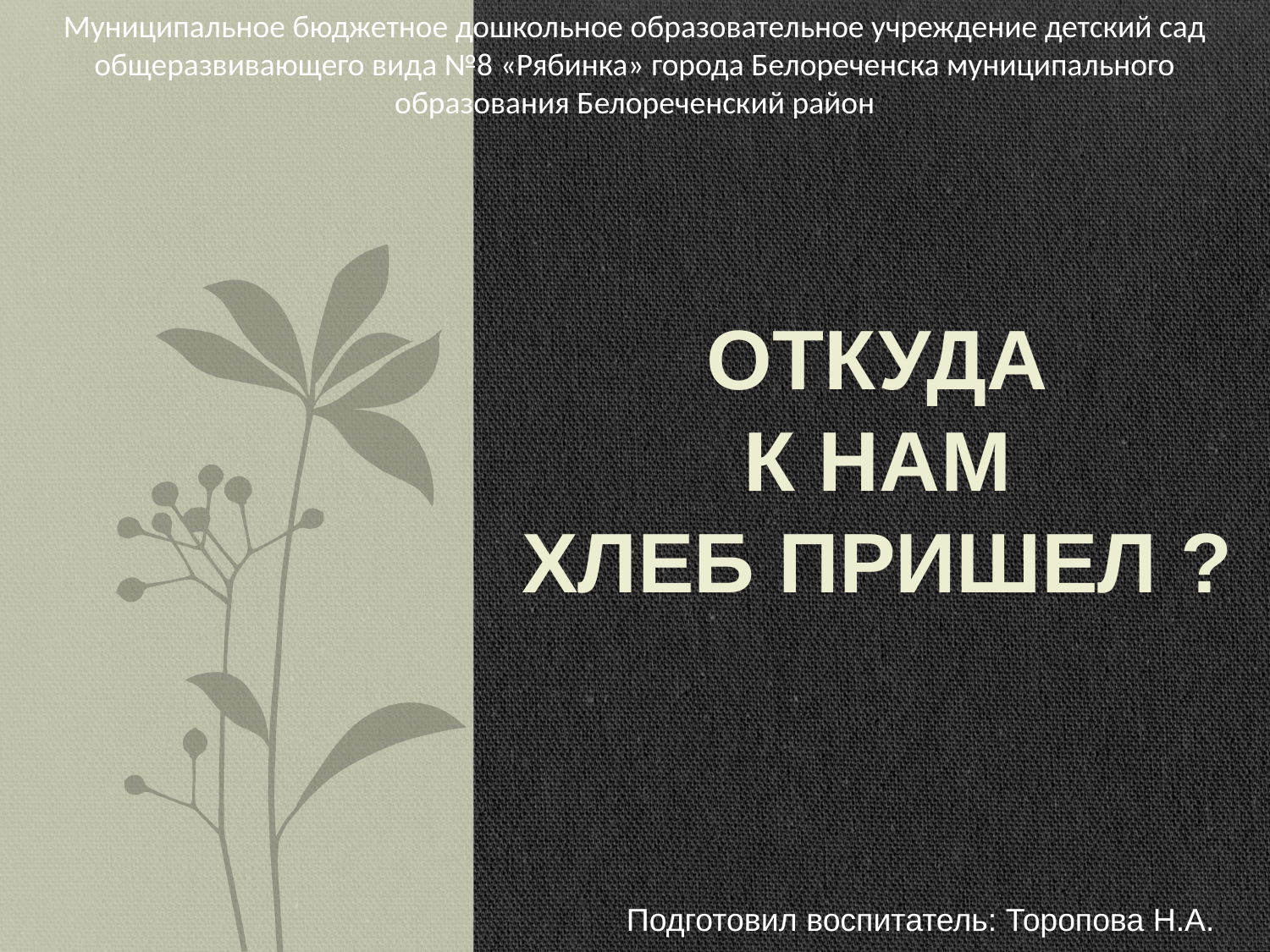

Муниципальное бюджетное дошкольное образовательное учреждение детский сад
общеразвивающего вида №8 «Рябинка» города Белореченска муниципального образования Белореченский район
# Откуда к нам хлеб пришел ?
 Подготовил воспитатель: Торопова Н.А.